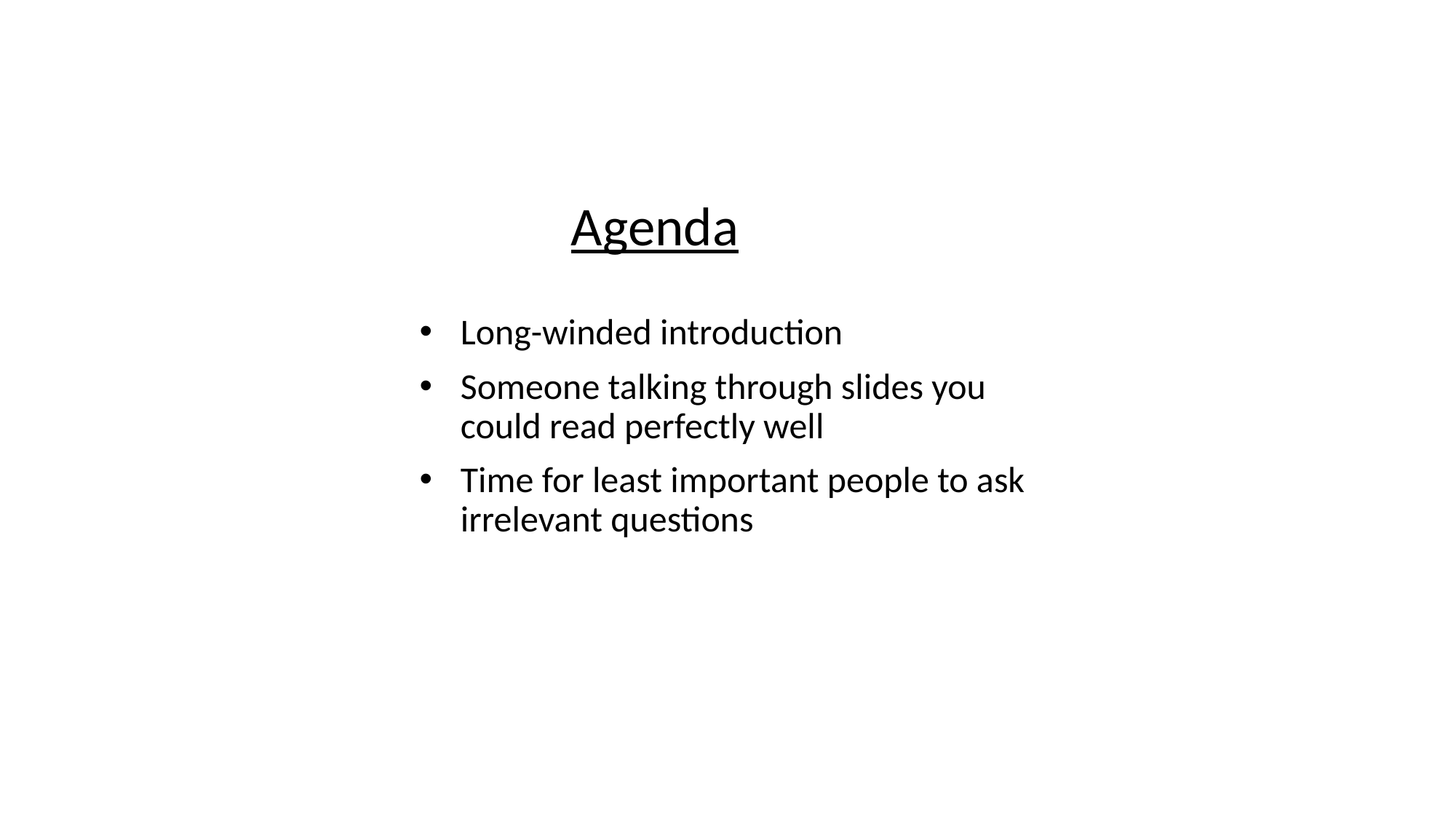

# Agenda
Long-winded introduction
Someone talking through slides you could read perfectly well
Time for least important people to ask irrelevant questions